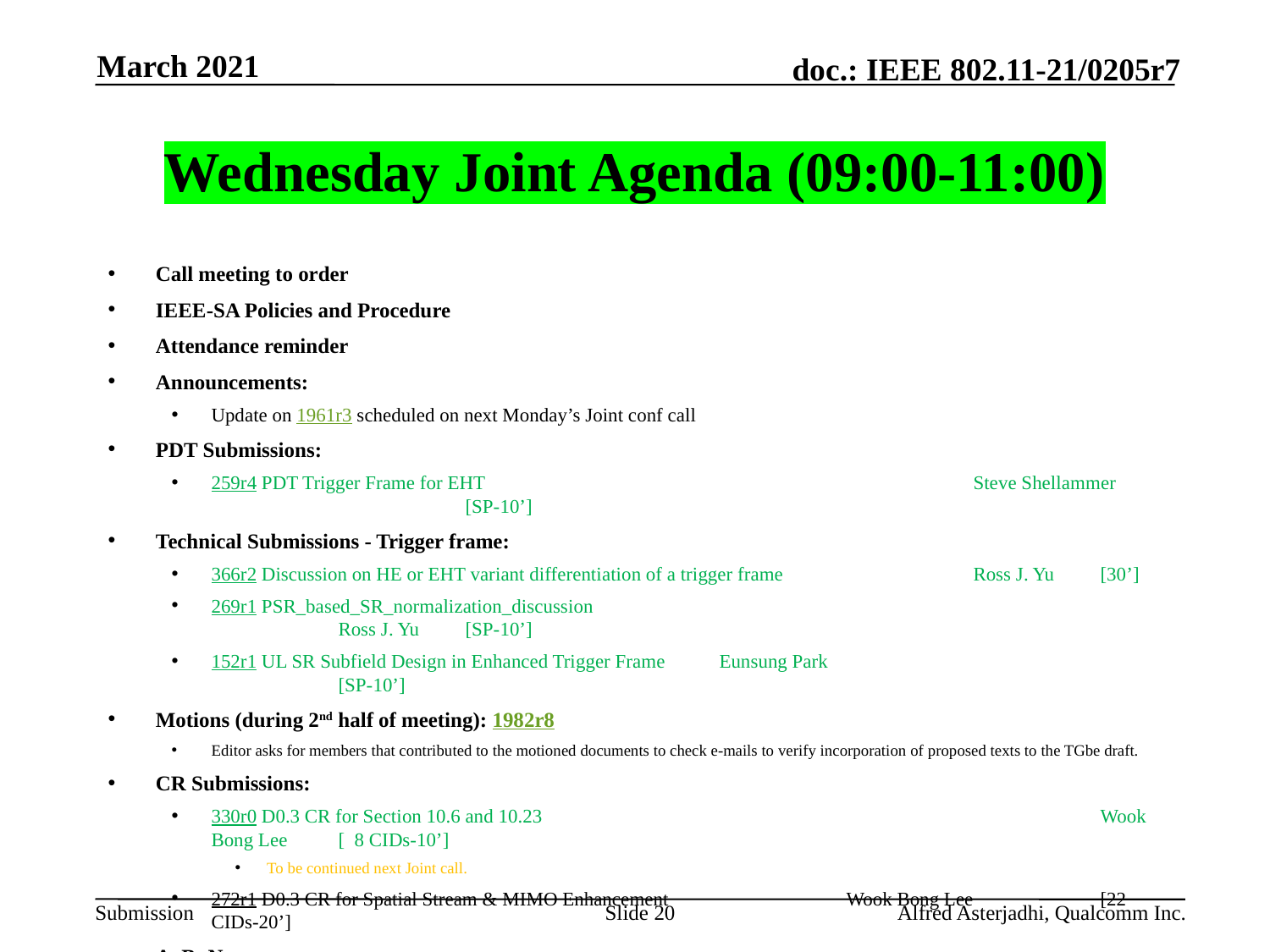

March 2021
# Wednesday Joint Agenda (09:00-11:00)
Call meeting to order
IEEE-SA Policies and Procedure
Attendance reminder
Announcements:
Update on 1961r3 scheduled on next Monday’s Joint conf call
PDT Submissions:
259r4 PDT Trigger Frame for EHT				Steve Shellammer		[SP-10’]
Technical Submissions - Trigger frame:
366r2 Discussion on HE or EHT variant differentiation of a trigger frame 		Ross J. Yu     	[30’]
269r1 PSR_based_SR_normalization_discussion					Ross J. Yu	[SP-10’]
152r1 UL SR Subfield Design in Enhanced Trigger Frame	Eunsung Park				[SP-10’]
Motions (during 2nd half of meeting): 1982r8
Editor asks for members that contributed to the motioned documents to check e-mails to verify incorporation of proposed texts to the TGbe draft.
CR Submissions:
330r0 D0.3 CR for Section 10.6 and 10.23					Wook Bong Lee	[  8 CIDs-10’]
To be continued next Joint call.
272r1 D0.3 CR for Spatial Stream & MIMO Enhancement 		Wook Bong Lee	[22 CIDs-20’]
AoB: None.
Recess

Slide 20
Alfred Asterjadhi, Qualcomm Inc.